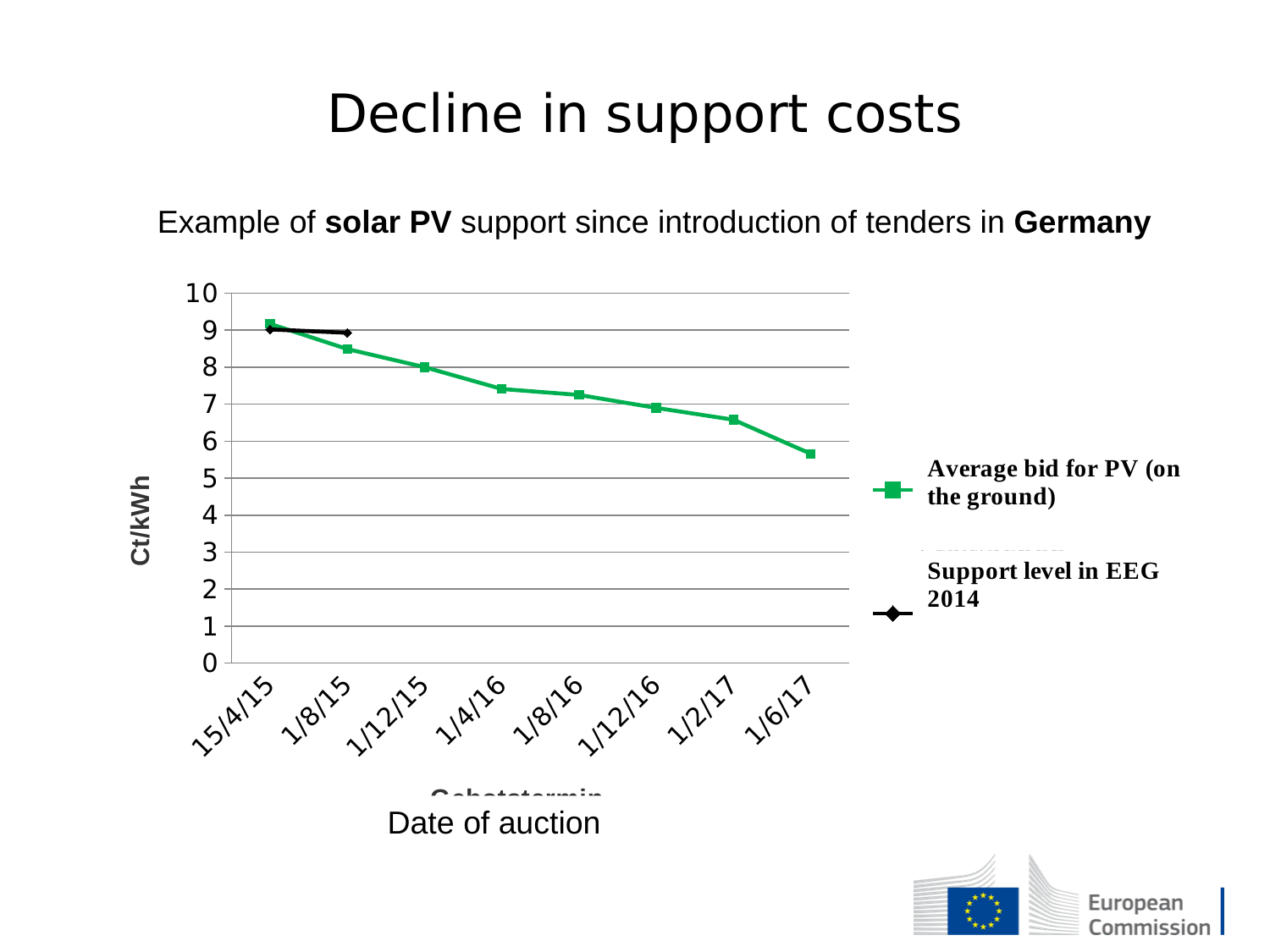

# Decline in support costs
Example of solar PV support since introduction of tenders in Germany

### Chart

| Category | Durchschnittliche Zuschlagwerte PV-Freiflächen | Fördersatz EEG2014 |
|---|---|---|
| 42109 | 9.17 | 9.02 |
| 42217 | 8.49 | 8.93 |
| 42339 | 8.0 | None |
| 42461 | 7.41 | None |
| 42583 | 7.25 | None |
| 42705 | 6.9 | None |
| 42767 | 6.58 | None |
| 42887 | 5.66 | None |
Date of auction